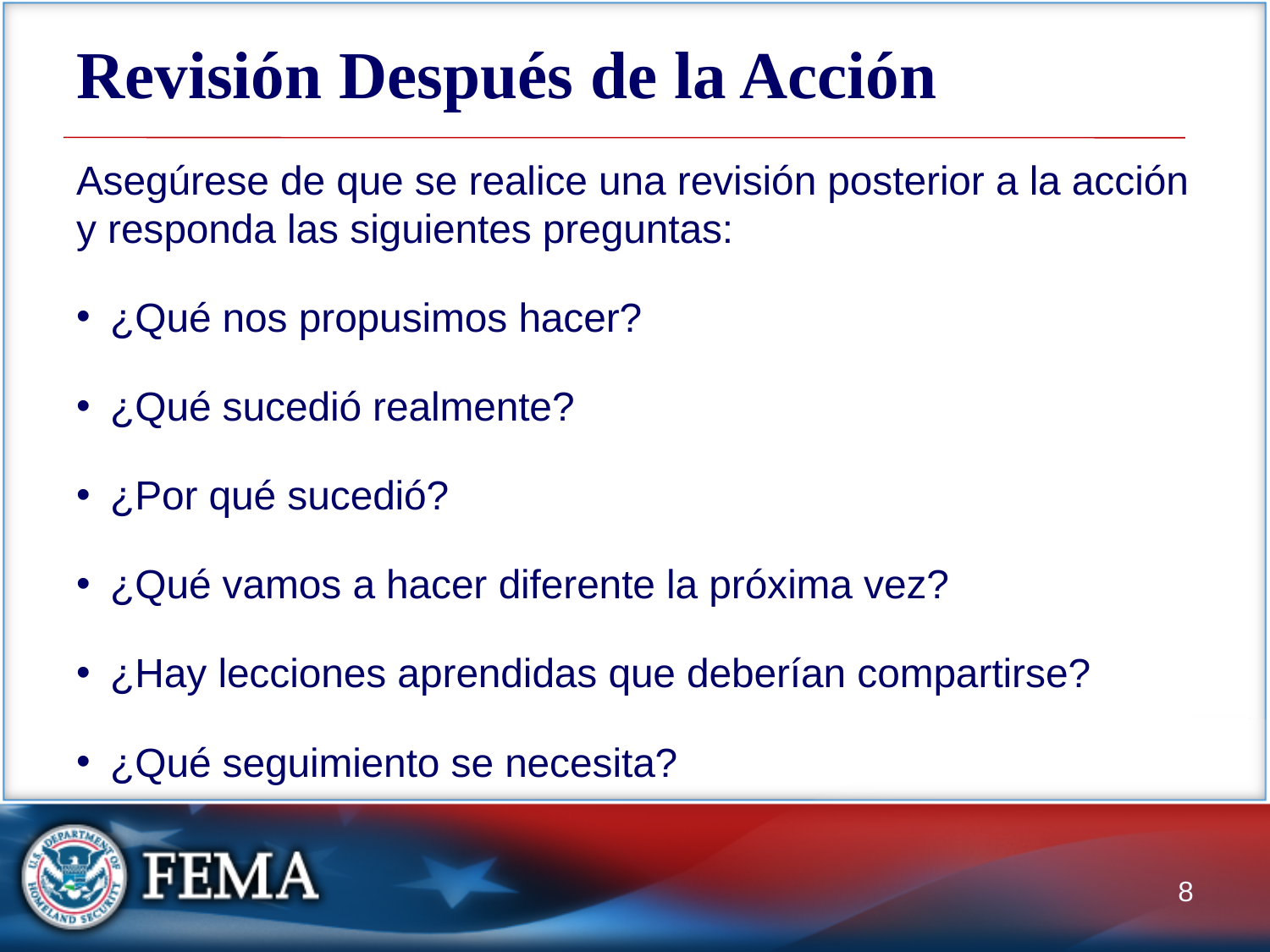

# Revisión Después de la Acción
Asegúrese de que se realice una revisión posterior a la acción y responda las siguientes preguntas:
¿Qué nos propusimos hacer?
¿Qué sucedió realmente?
¿Por qué sucedió?
¿Qué vamos a hacer diferente la próxima vez?
¿Hay lecciones aprendidas que deberían compartirse?
¿Qué seguimiento se necesita?
8